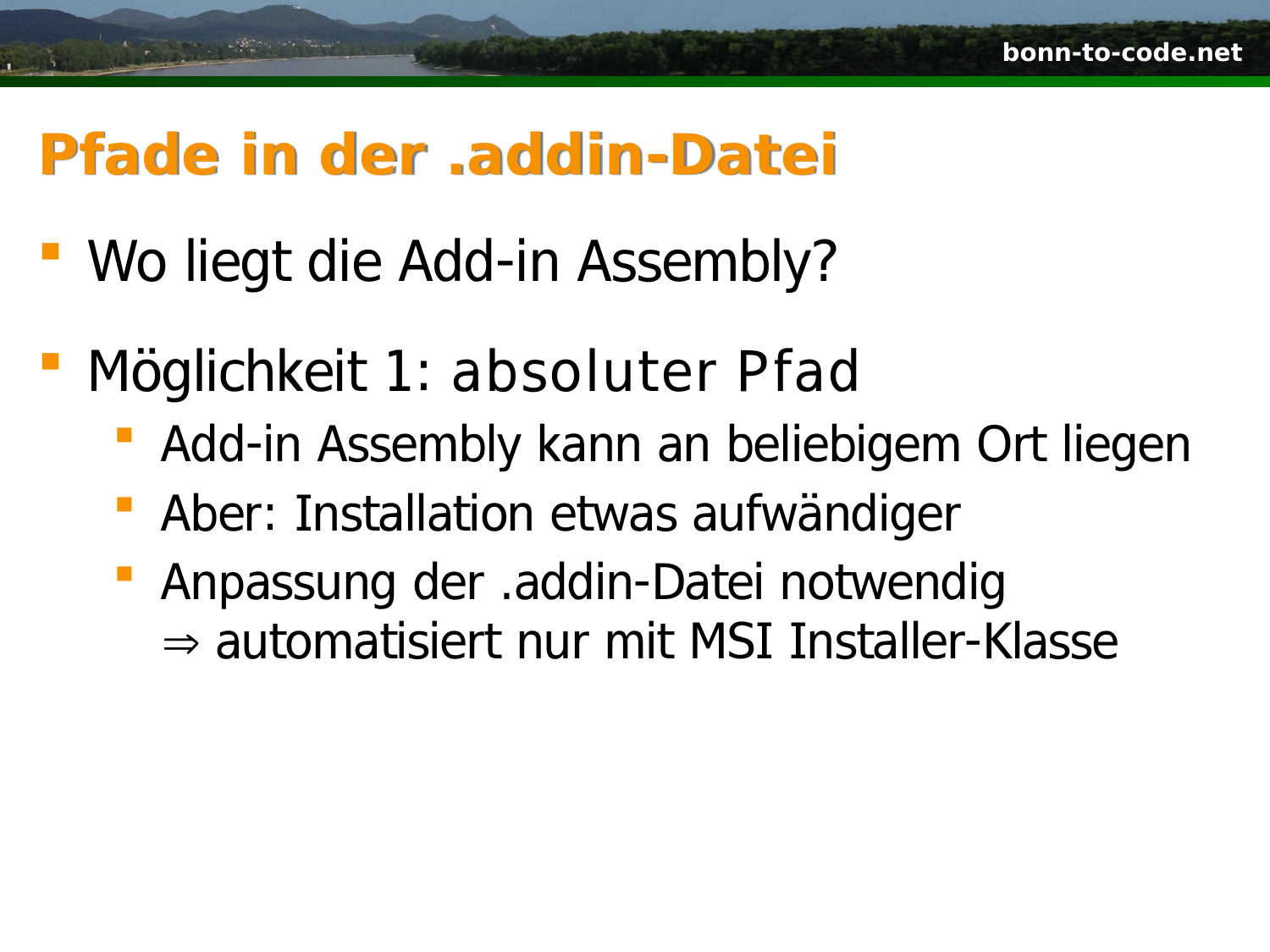

# Pfade in der .addin-Datei
Wo liegt die Add-in Assembly?
Möglichkeit 1: absoluter Pfad
Add-in Assembly kann an beliebigem Ort liegen
Aber: Installation etwas aufwändiger
Anpassung der .addin-Datei notwendig
⇒ automatisiert nur mit MSI Installer-Klasse